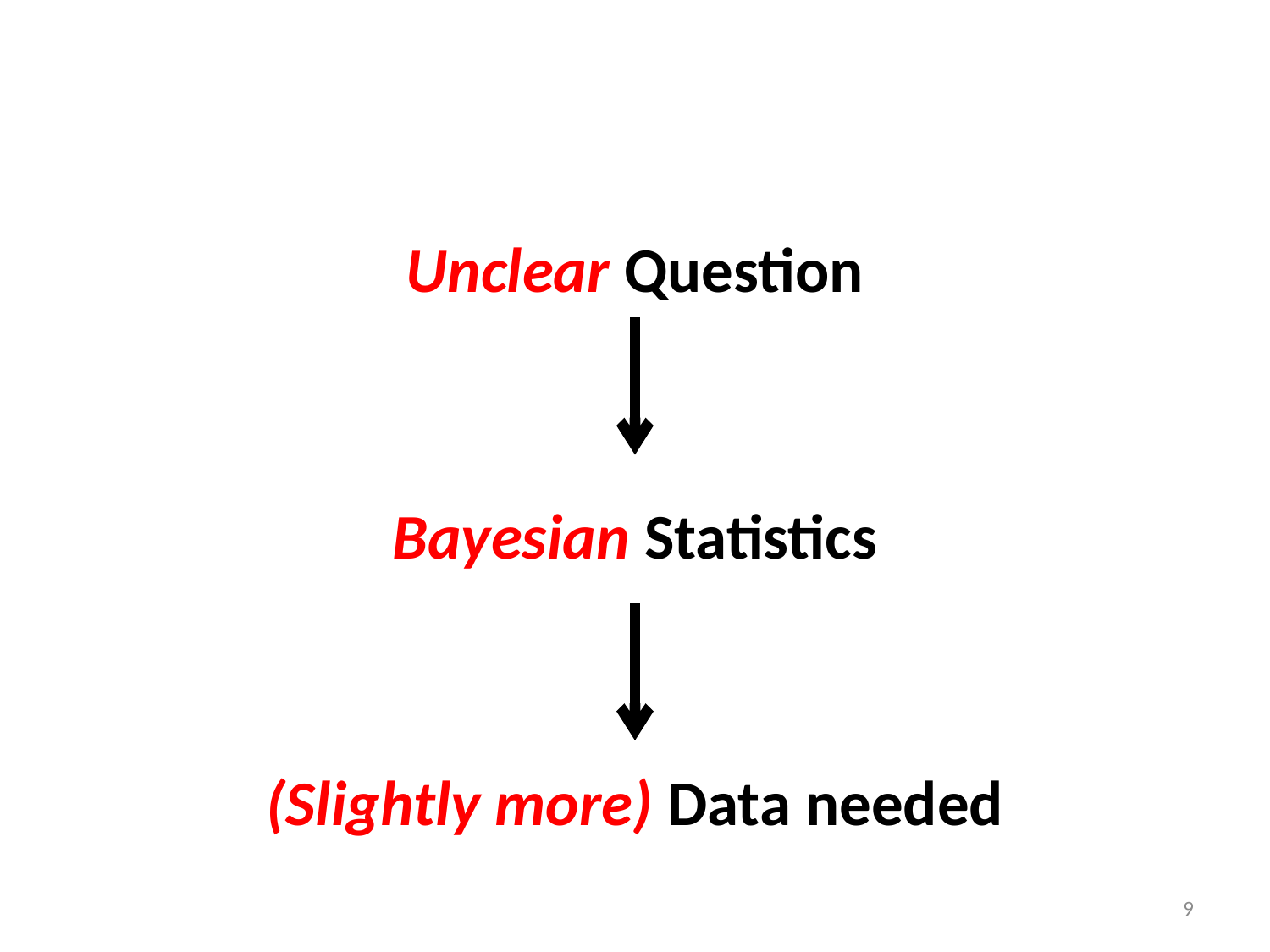

#
Unclear Question

Bayesian Statistics

(Slightly more) Data needed

9